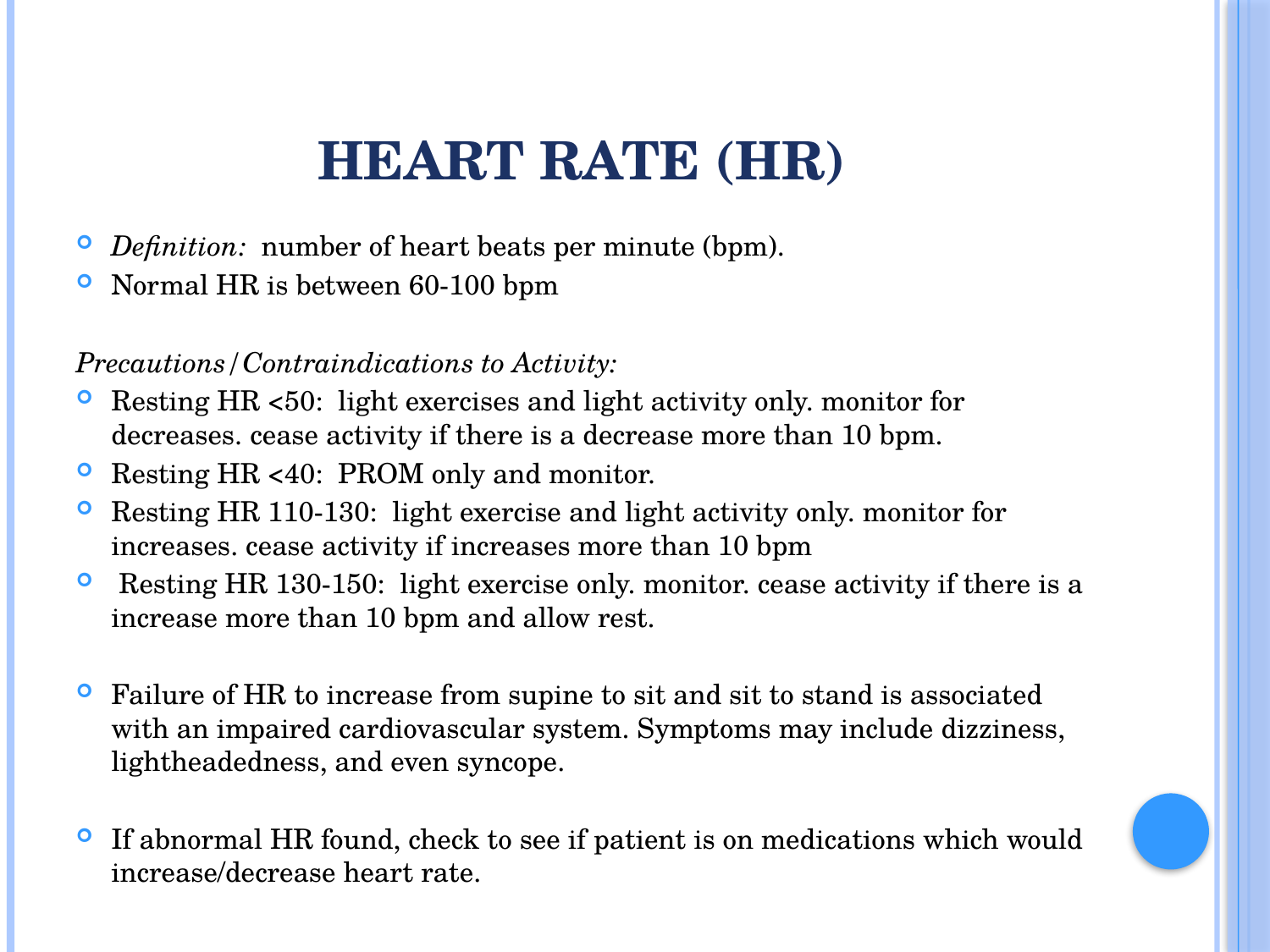

# Heart Rate (HR)
Definition:  number of heart beats per minute (bpm).
Normal HR is between 60-100 bpm

Precautions/Contraindications to Activity:
Resting HR <50:  light exercises and light activity only. monitor for decreases. cease activity if there is a decrease more than 10 bpm.
Resting HR <40:  PROM only and monitor.
Resting HR 110-130:  light exercise and light activity only. monitor for increases. cease activity if increases more than 10 bpm
 Resting HR 130-150:  light exercise only. monitor. cease activity if there is a increase more than 10 bpm and allow rest.

Failure of HR to increase from supine to sit and sit to stand is associated with an impaired cardiovascular system. Symptoms may include dizziness, lightheadedness, and even syncope.

If abnormal HR found, check to see if patient is on medications which would increase/decrease heart rate.